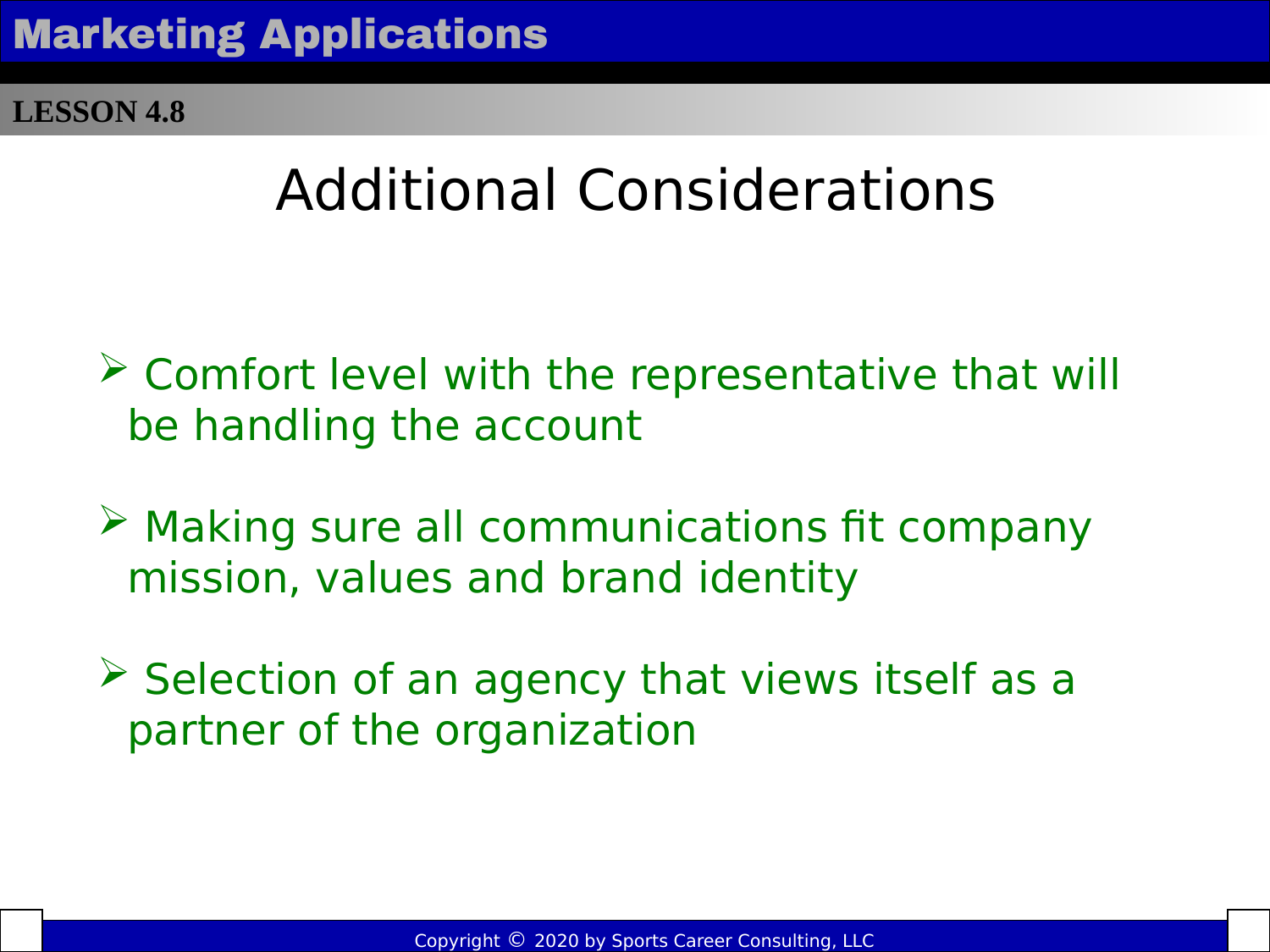

Marketing Applications
LESSON 4.8
Additional Considerations

 Comfort level with the representative that will be handling the account

 Making sure all communications fit company mission, values and brand identity

 Selection of an agency that views itself as a partner of the organization
Copyright © 2020 by Sports Career Consulting, LLC